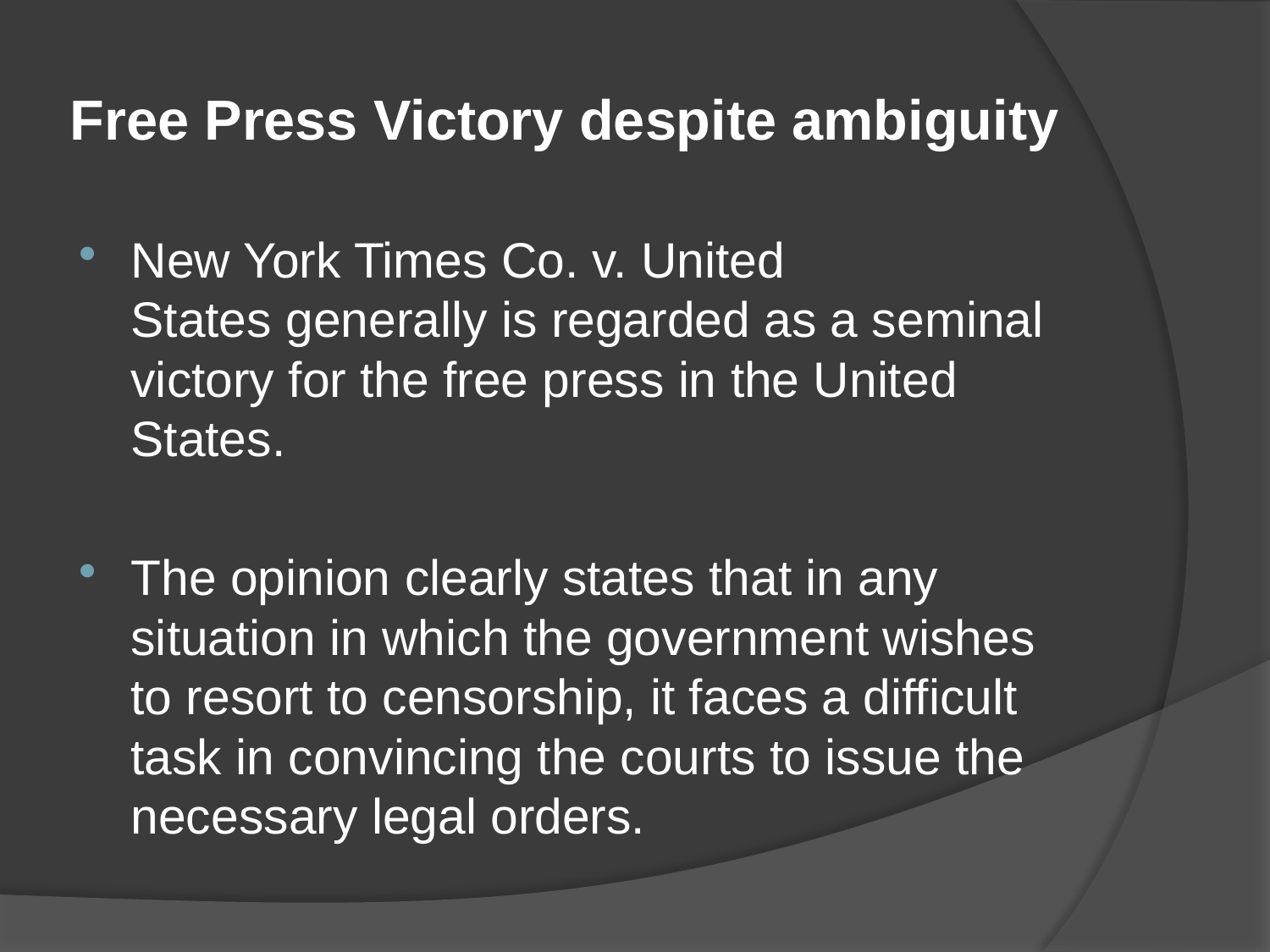

# Free Press Victory despite ambiguity
New York Times Co. v. United States generally is regarded as a seminal victory for the free press in the United States.

The opinion clearly states that in any situation in which the government wishes to resort to censorship, it faces a difficult task in convincing the courts to issue the necessary legal orders.